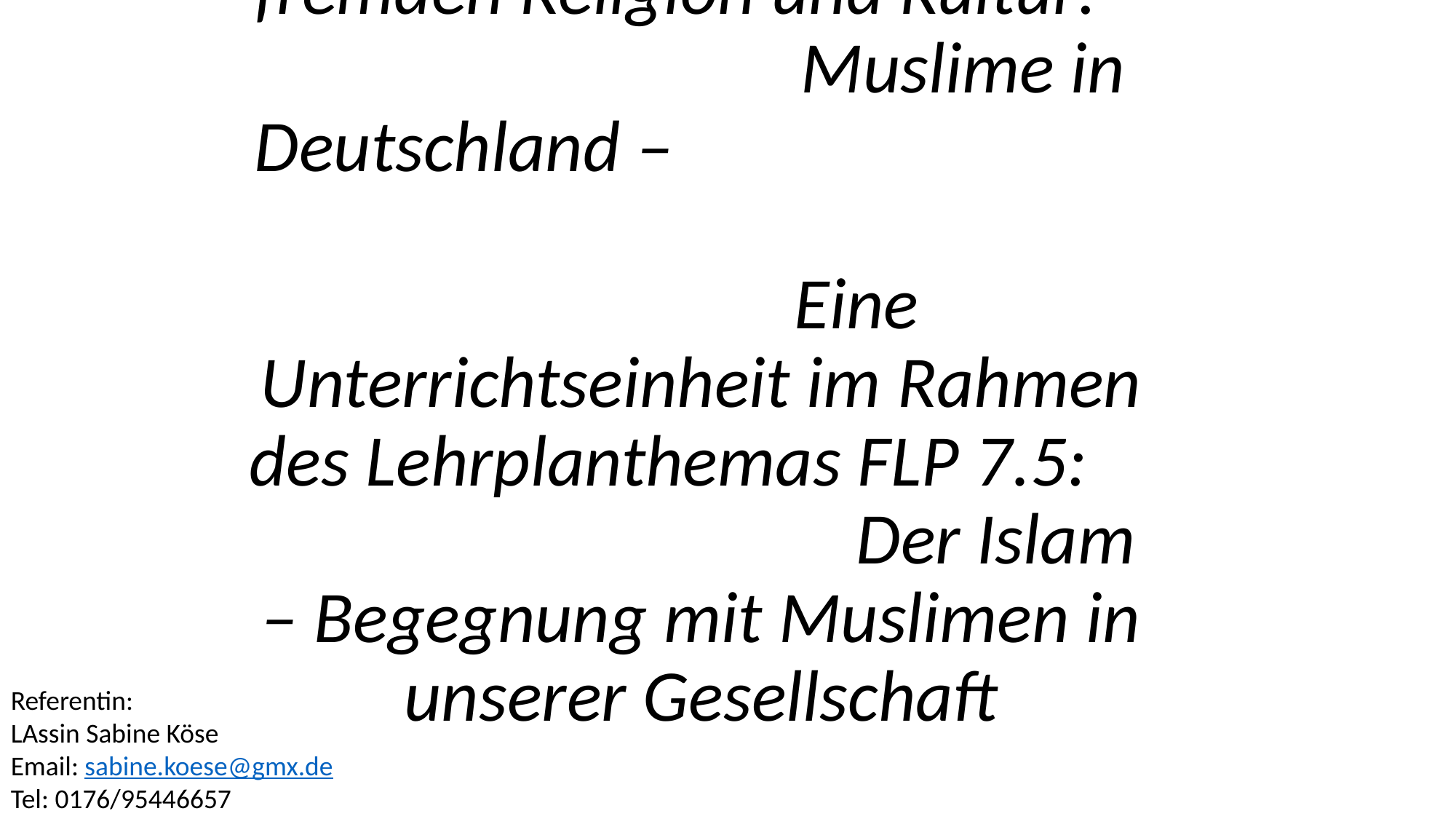

# Begegnungen mit einer fremden Religion und Kultur:                                    Muslime in Deutschland –                                                                                                         Eine Unterrichtseinheit im Rahmen des Lehrplanthemas FLP 7.5:                                         Der Islam – Begegnung mit Muslimen in unserer Gesellschaft
Referentin:
LAssin Sabine Köse
Email: sabine.koese@gmx.de
Tel: 0176/95446657